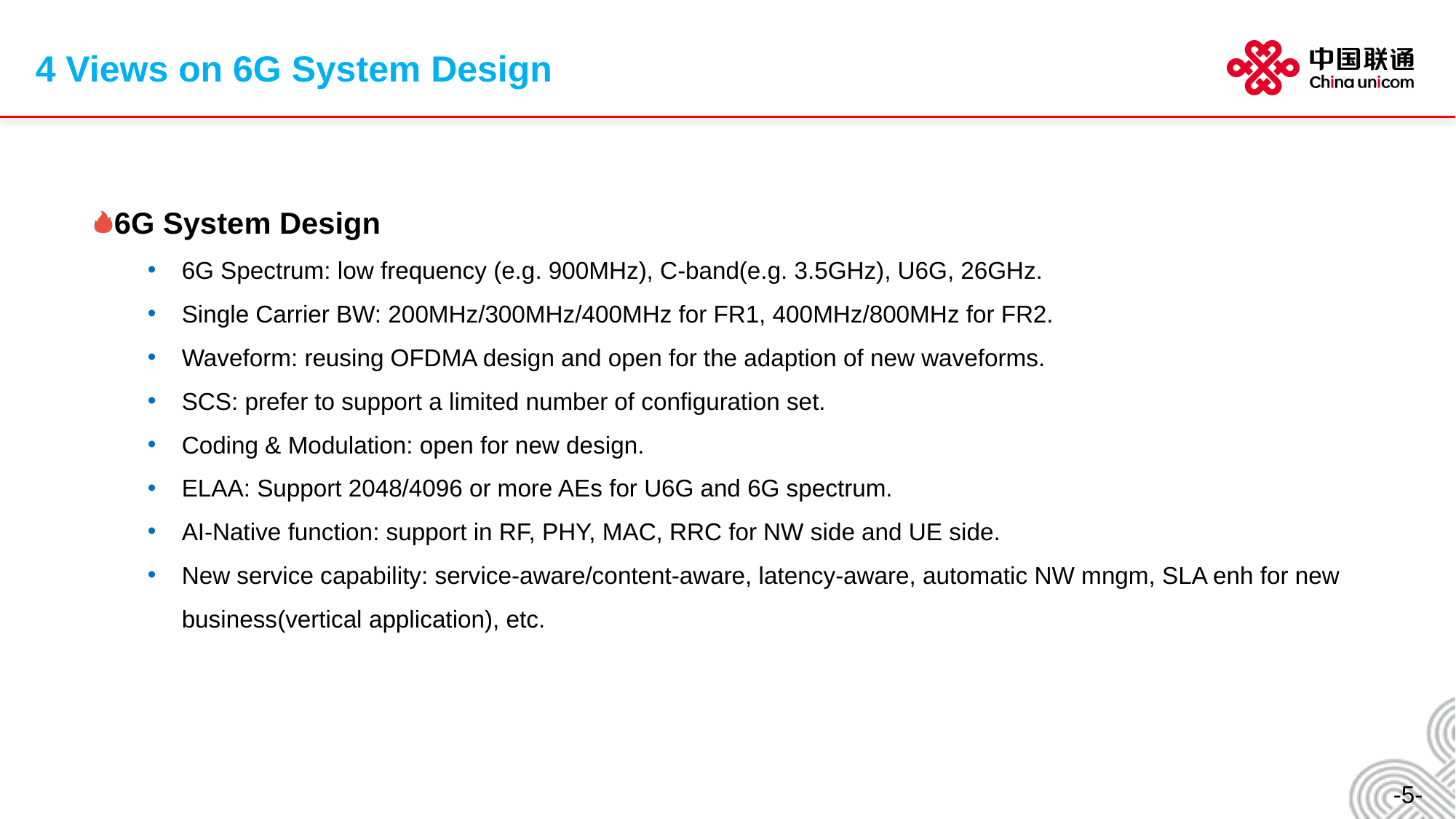

4 Views on 6G System Design
6G System Design
6G Spectrum: low frequency (e.g. 900MHz), C-band(e.g. 3.5GHz), U6G, 26GHz.
Single Carrier BW: 200MHz/300MHz/400MHz for FR1, 400MHz/800MHz for FR2.
Waveform: reusing OFDMA design and open for the adaption of new waveforms.
SCS: prefer to support a limited number of configuration set.
Coding & Modulation: open for new design.
ELAA: Support 2048/4096 or more AEs for U6G and 6G spectrum.
AI-Native function: support in RF, PHY, MAC, RRC for NW side and UE side.
New service capability: service-aware/content-aware, latency-aware, automatic NW mngm, SLA enh for new business(vertical application), etc.